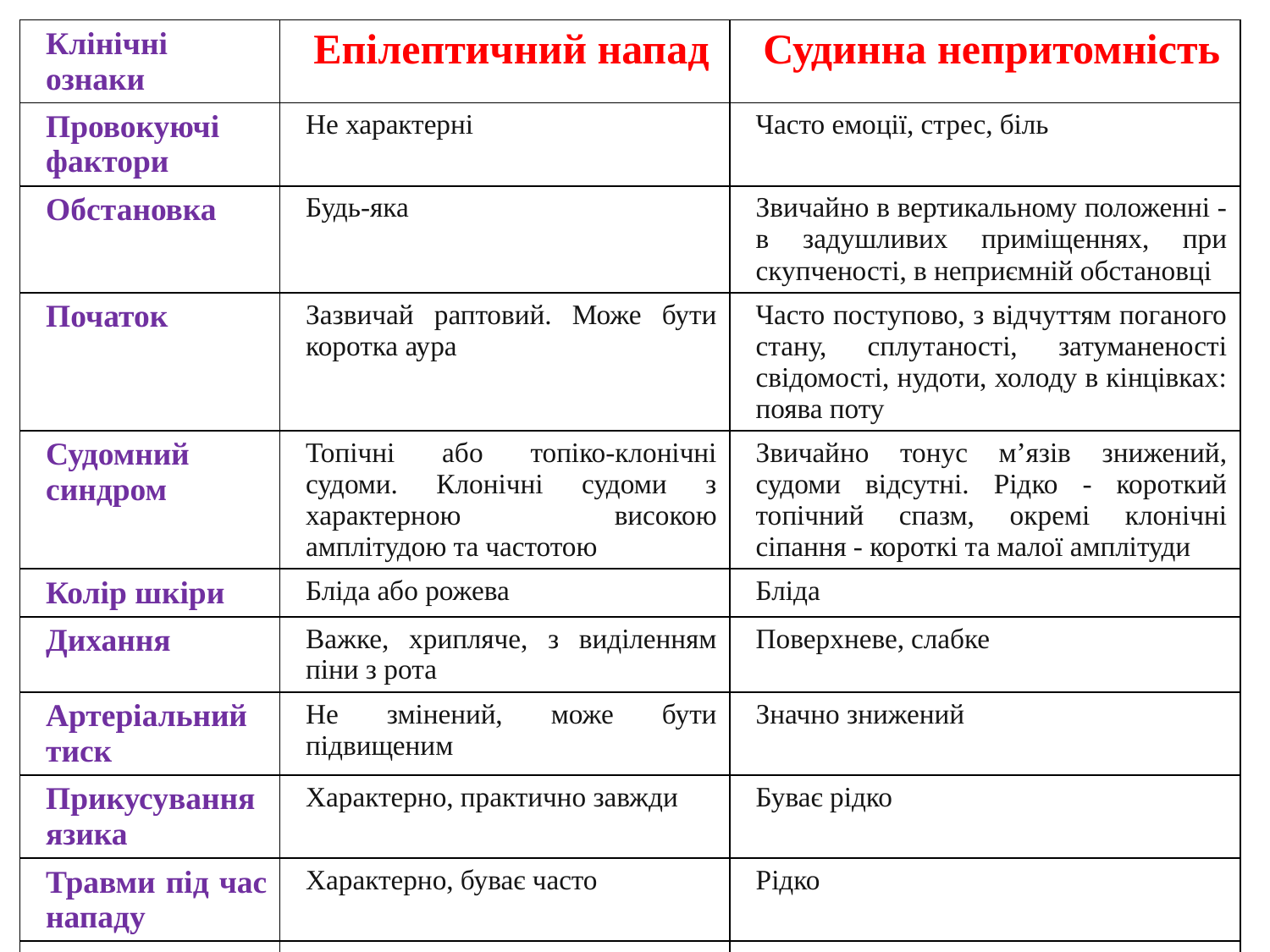

| Клінічні ознаки | Епілептичний напад | Судинна непритомність |
| --- | --- | --- |
| Провокуючі фактори | Не характерні | Часто емоції, стрес, біль |
| Обстановка | Будь-яка | Звичайно в вертикальному положенні - в задушливих приміщеннях, при скупченості, в неприємній обстановці |
| Початок | Зазвичай раптовий. Може бути коротка аура | Часто поступово, з відчуттям поганого стану, сплутаності, затуманеності свідомості, нудоти, холоду в кінцівках: поява поту |
| Судомний синдром | Топічні або топіко-клонічні судоми. Клонічні судоми з характерною високою амплітудою та частотою | Звичайно тонус м’язів знижений, судоми відсутні. Рідко - короткий топічний спазм, окремі клонічні сіпання - короткі та малої амплітуди |
| Колір шкіри | Бліда або рожева | Бліда |
| Дихання | Важке, хрипляче, з виділенням піни з рота | Поверхневе, слабке |
| Артеріальний тиск | Не змінений, може бути підвищеним | Значно знижений |
| Прикусування язика | Характерно, практично завжди | Буває рідко |
| Травми під час нападу | Характерно, буває часто | Рідко |
| Період після нападу | Часто приглушеність, сплутаність свідомості, сон | Помірна слабкість зі швидким поверненням до звичного самопочуття |